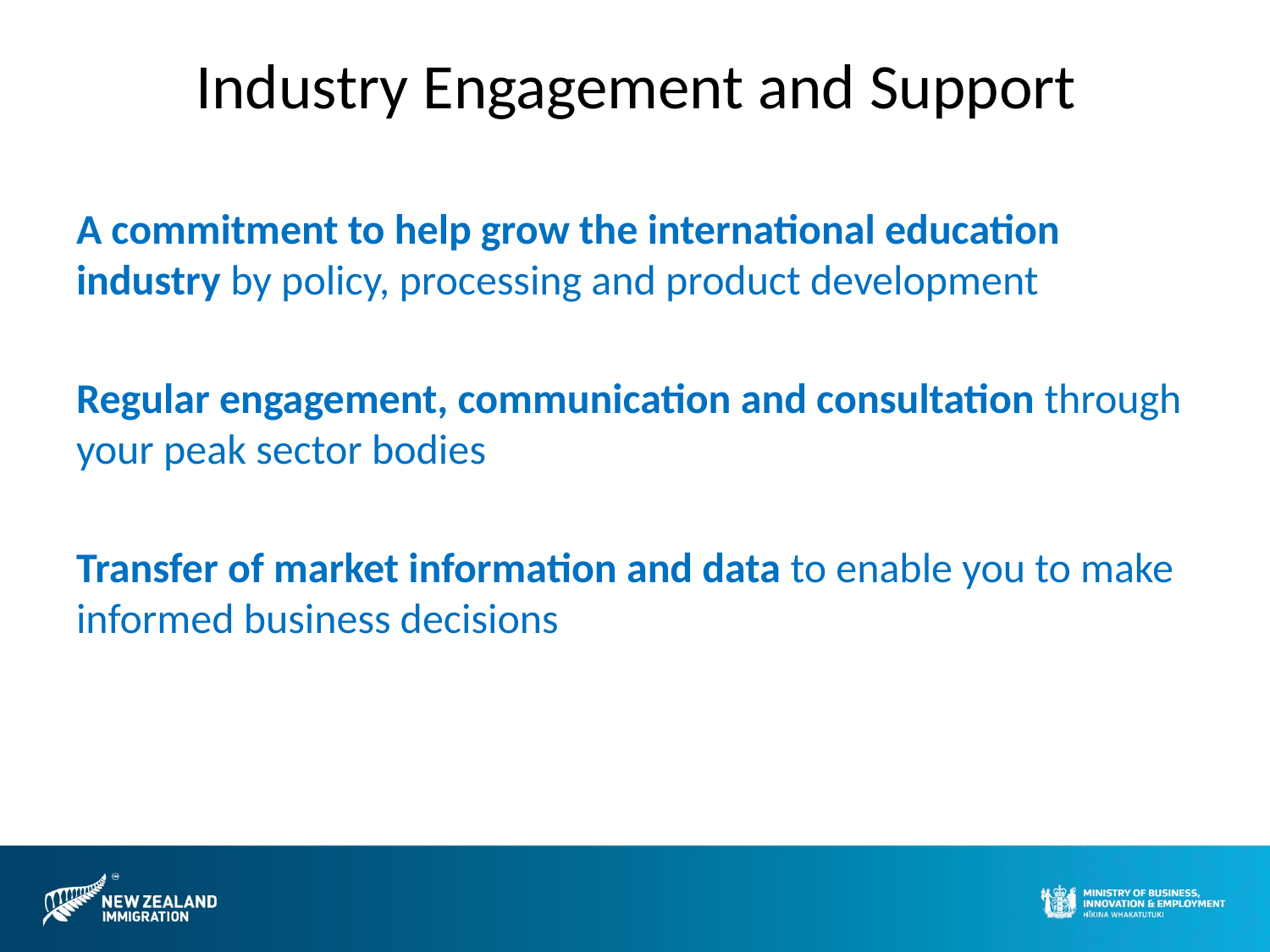

# Industry Engagement and Support

A commitment to help grow the international education industry by policy, processing and product development

Regular engagement, communication and consultation through your peak sector bodies

Transfer of market information and data to enable you to make informed business decisions